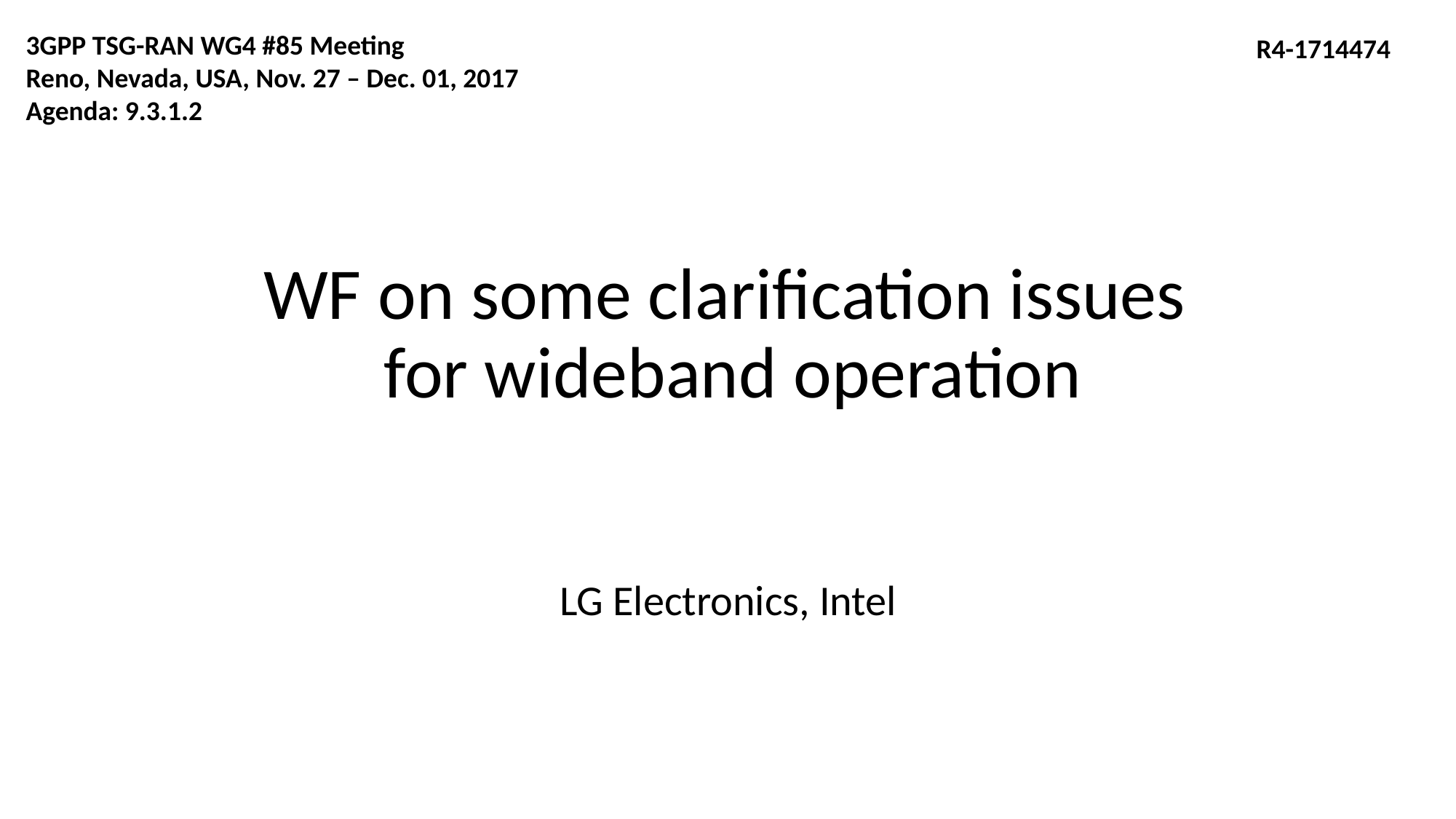

3GPP TSG-RAN WG4 #85 Meeting
Reno, Nevada, USA, Nov. 27 – Dec. 01, 2017
Agenda: 9.3.1.2
R4-1714474
# WF on some clarification issues for wideband operation
LG Electronics, Intel